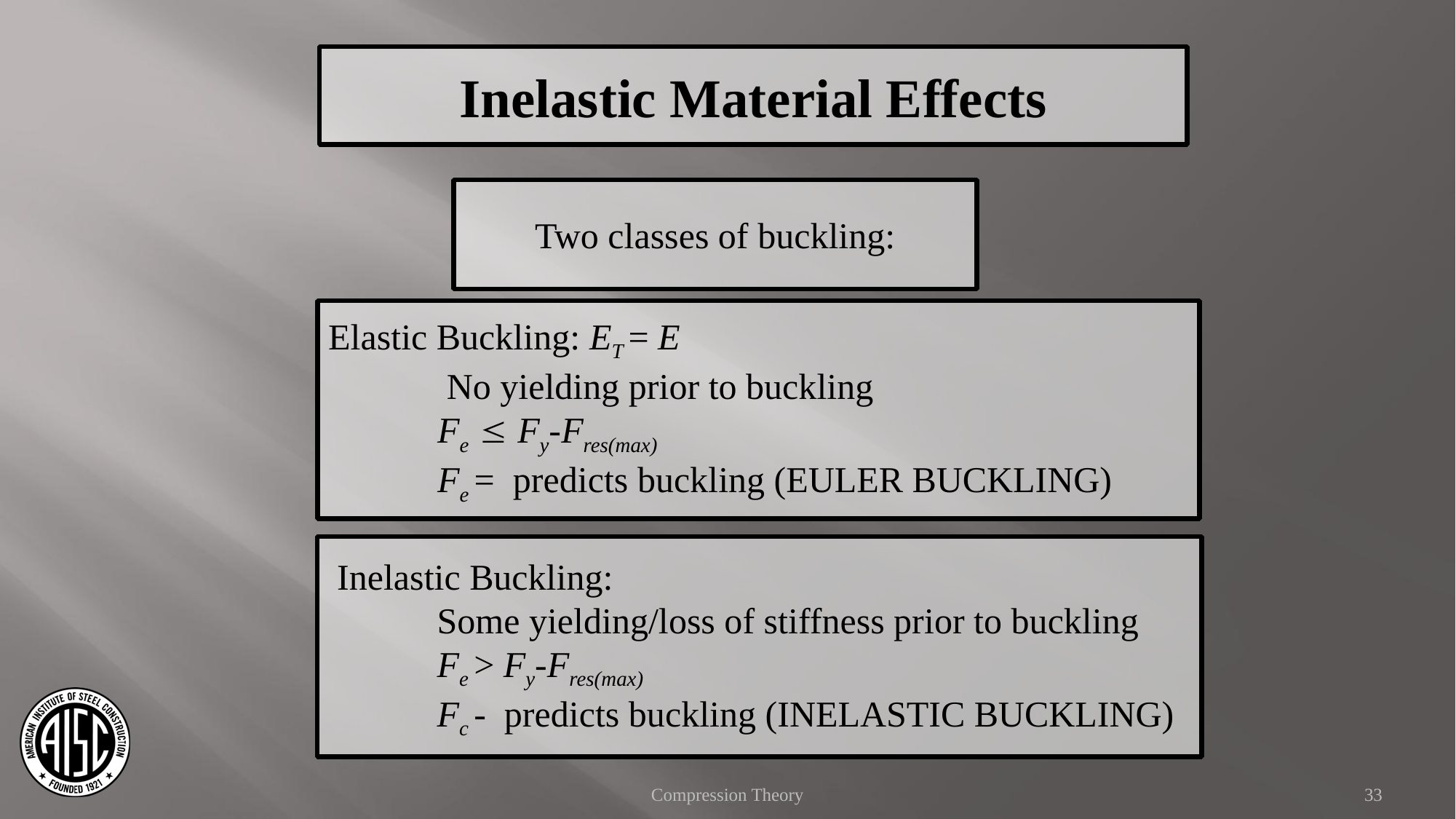

Inelastic Material Effects
Two classes of buckling:
Elastic Buckling: ET = E
	 No yielding prior to buckling
	Fe  ≤ Fy-Fres(max)
	Fe =  predicts buckling (EULER BUCKLING)
 Inelastic Buckling:
	Some yielding/loss of stiffness prior to buckling
	Fe > Fy-Fres(max)
	Fc -  predicts buckling (INELASTIC BUCKLING)
Compression Theory
33